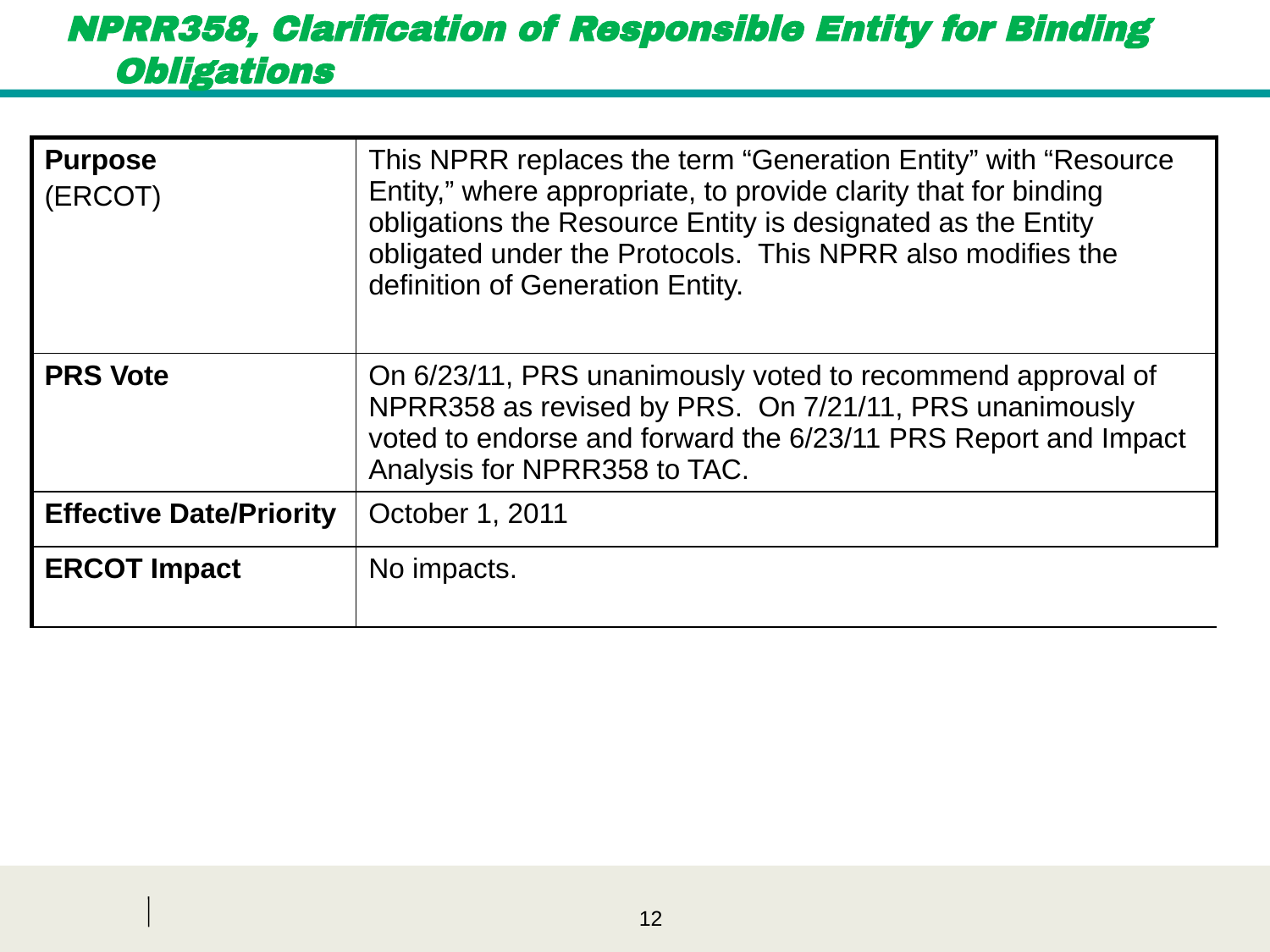

NPRR358, Clarification of Responsible Entity for Binding Obligations
| Purpose (ERCOT) | This NPRR replaces the term “Generation Entity” with “Resource Entity,” where appropriate, to provide clarity that for binding obligations the Resource Entity is designated as the Entity obligated under the Protocols. This NPRR also modifies the definition of Generation Entity. |
| --- | --- |
| PRS Vote | On 6/23/11, PRS unanimously voted to recommend approval of NPRR358 as revised by PRS. On 7/21/11, PRS unanimously voted to endorse and forward the 6/23/11 PRS Report and Impact Analysis for NPRR358 to TAC. |
| Effective Date/Priority | October 1, 2011 |
| ERCOT Impact | No impacts. |